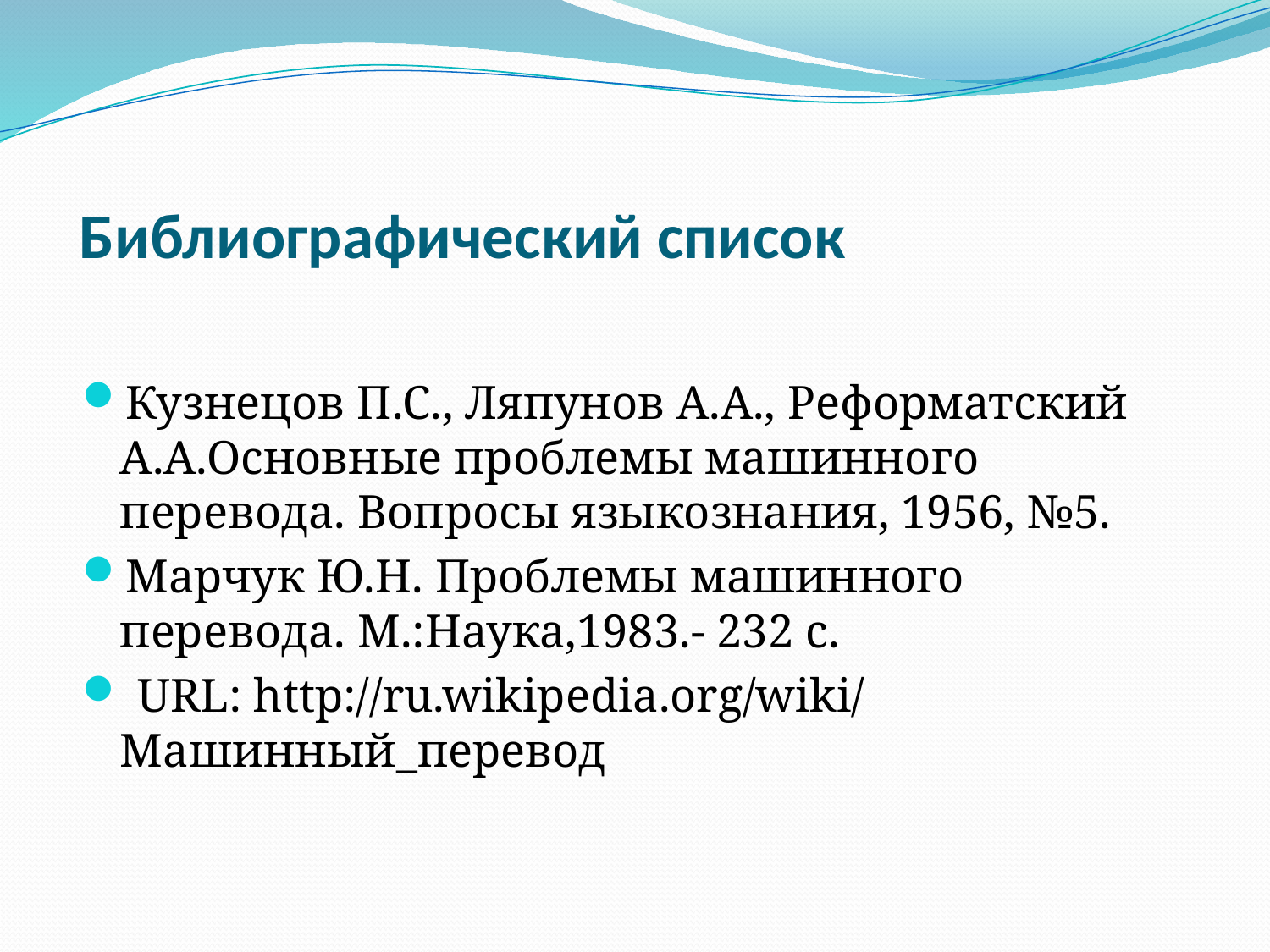

# Библиографический список
Кузнецов П.С., Ляпунов А.А., Реформатский А.А.Основные проблемы машинного перевода. Вопросы языкознания, 1956, №5.
Марчук Ю.Н. Проблемы машинного перевода. М.:Наука,1983.- 232 с.
 URL: http://ru.wikipedia.org/wiki/Машинный_перевод